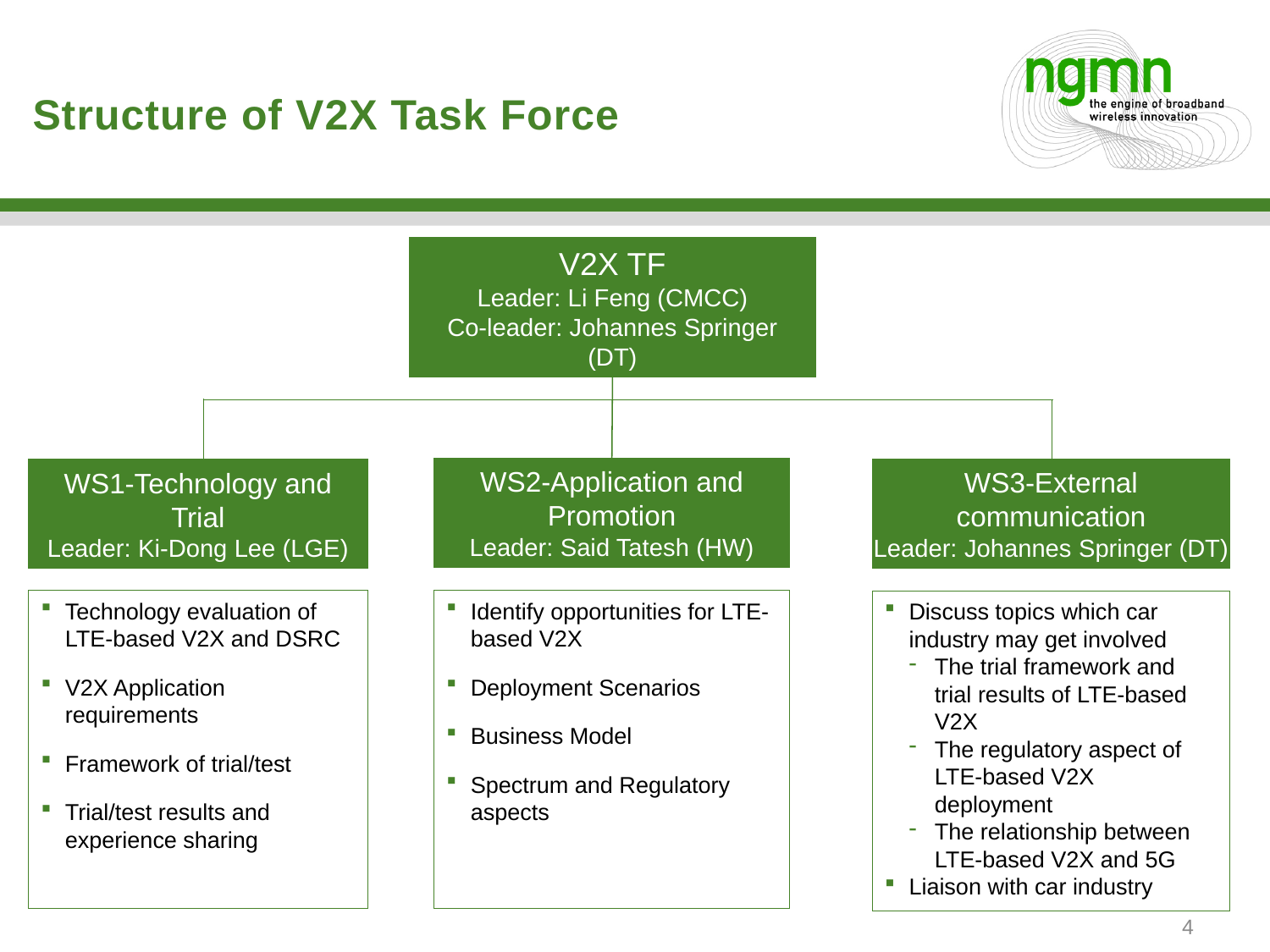

# Structure of V2X Task Force
V2X TF
Leader: Li Feng (CMCC)
Co-leader: Johannes Springer (DT)
WS2-Application and Promotion
Leader: Said Tatesh (HW)
WS3-External communication
Leader: Johannes Springer (DT)
WS1-Technology and Trial
Leader: Ki-Dong Lee (LGE)
Identify opportunities for LTE-based V2X
Deployment Scenarios
Business Model
Spectrum and Regulatory aspects
Technology evaluation of LTE-based V2X and DSRC
V2X Application requirements
Framework of trial/test
Trial/test results and experience sharing
Discuss topics which car industry may get involved
The trial framework and trial results of LTE-based V2X
The regulatory aspect of LTE-based V2X  deployment
The relationship between LTE-based V2X and 5G
Liaison with car industry
4